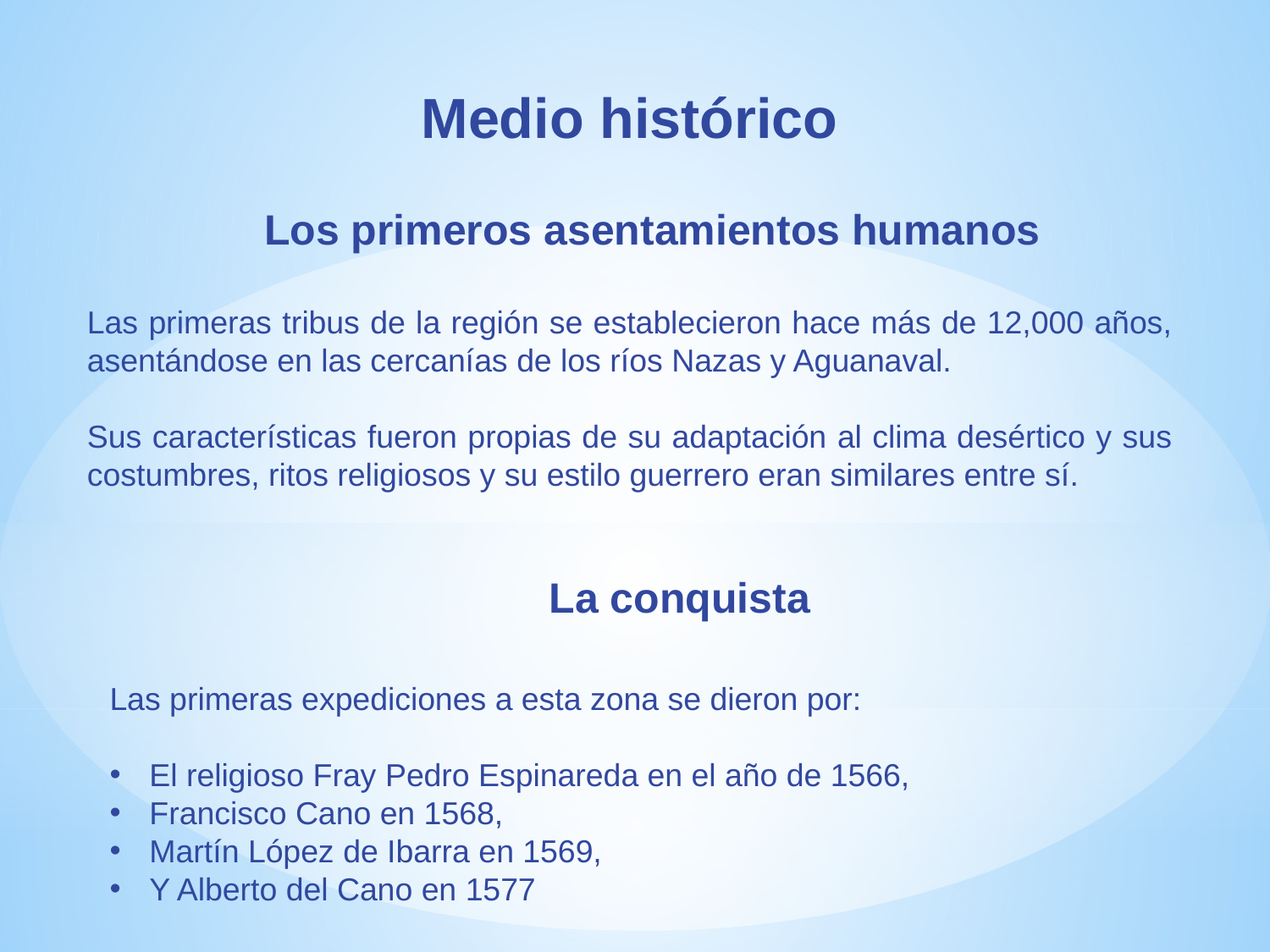

Medio histórico
Los primeros asentamientos humanos
Las primeras tribus de la región se establecieron hace más de 12,000 años, asentándose en las cercanías de los ríos Nazas y Aguanaval.

Sus características fueron propias de su adaptación al clima desértico y sus costumbres, ritos religiosos y su estilo guerrero eran similares entre sí.
La conquista
Las primeras expediciones a esta zona se dieron por:

El religioso Fray Pedro Espinareda en el año de 1566,
Francisco Cano en 1568,
Martín López de Ibarra en 1569,
Y Alberto del Cano en 1577